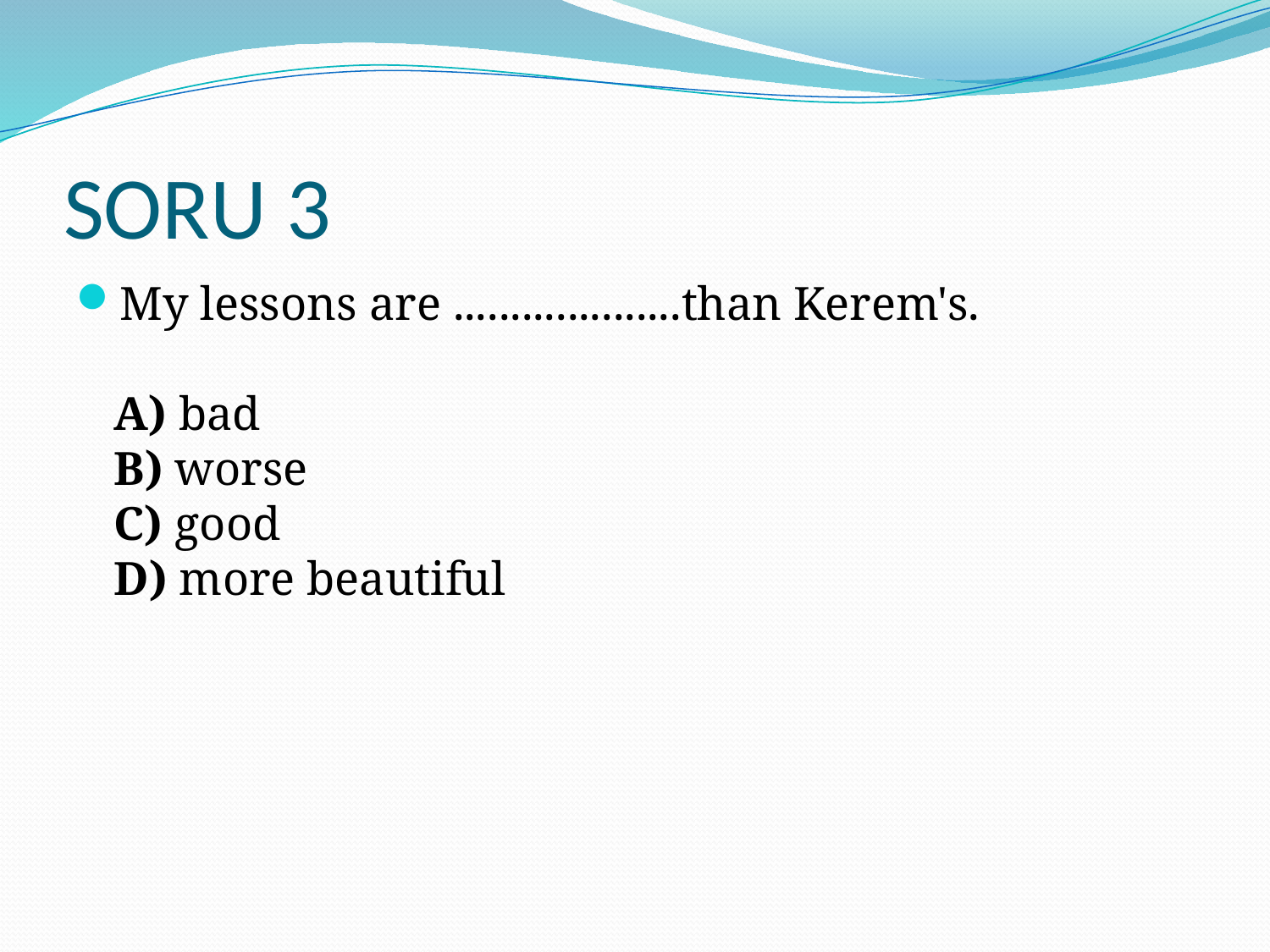

# SORU 3
My lessons are ....................than Kerem's. 
A) bad
B) worse
C) good 
D) more beautiful